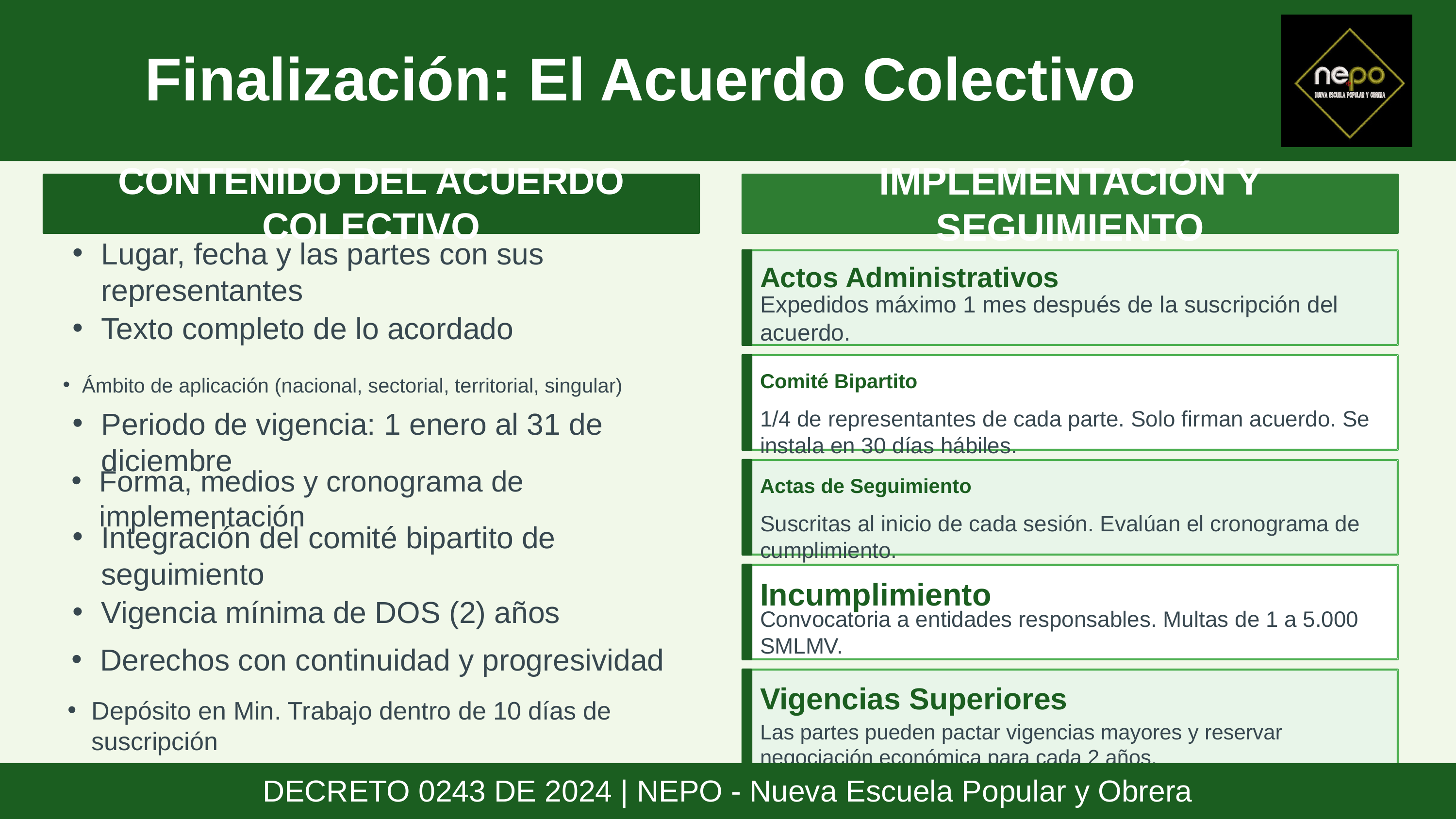

Finalización: El Acuerdo Colectivo

CONTENIDO DEL ACUERDO COLECTIVO

IMPLEMENTACIÓN Y SEGUIMIENTO

Lugar, fecha y las partes con sus representantes

Actos Administrativos

Expedidos máximo 1 mes después de la suscripción del acuerdo.

Texto completo de lo acordado

Ámbito de aplicación (nacional, sectorial, territorial, singular)

Comité Bipartito

1/4 de representantes de cada parte. Solo firman acuerdo. Se instala en 30 días hábiles.

Periodo de vigencia: 1 enero al 31 de diciembre

Actas de Seguimiento

Forma, medios y cronograma de implementación

Suscritas al inicio de cada sesión. Evalúan el cronograma de cumplimiento.

Integración del comité bipartito de seguimiento

Incumplimiento

Vigencia mínima de DOS (2) años

Convocatoria a entidades responsables. Multas de 1 a 5.000 SMLMV.

Derechos con continuidad y progresividad

Vigencias Superiores

Depósito en Min. Trabajo dentro de 10 días de suscripción

Las partes pueden pactar vigencias mayores y reservar negociación económica para cada 2 años.

DECRETO 0243 DE 2024 | NEPO - Nueva Escuela Popular y Obrera